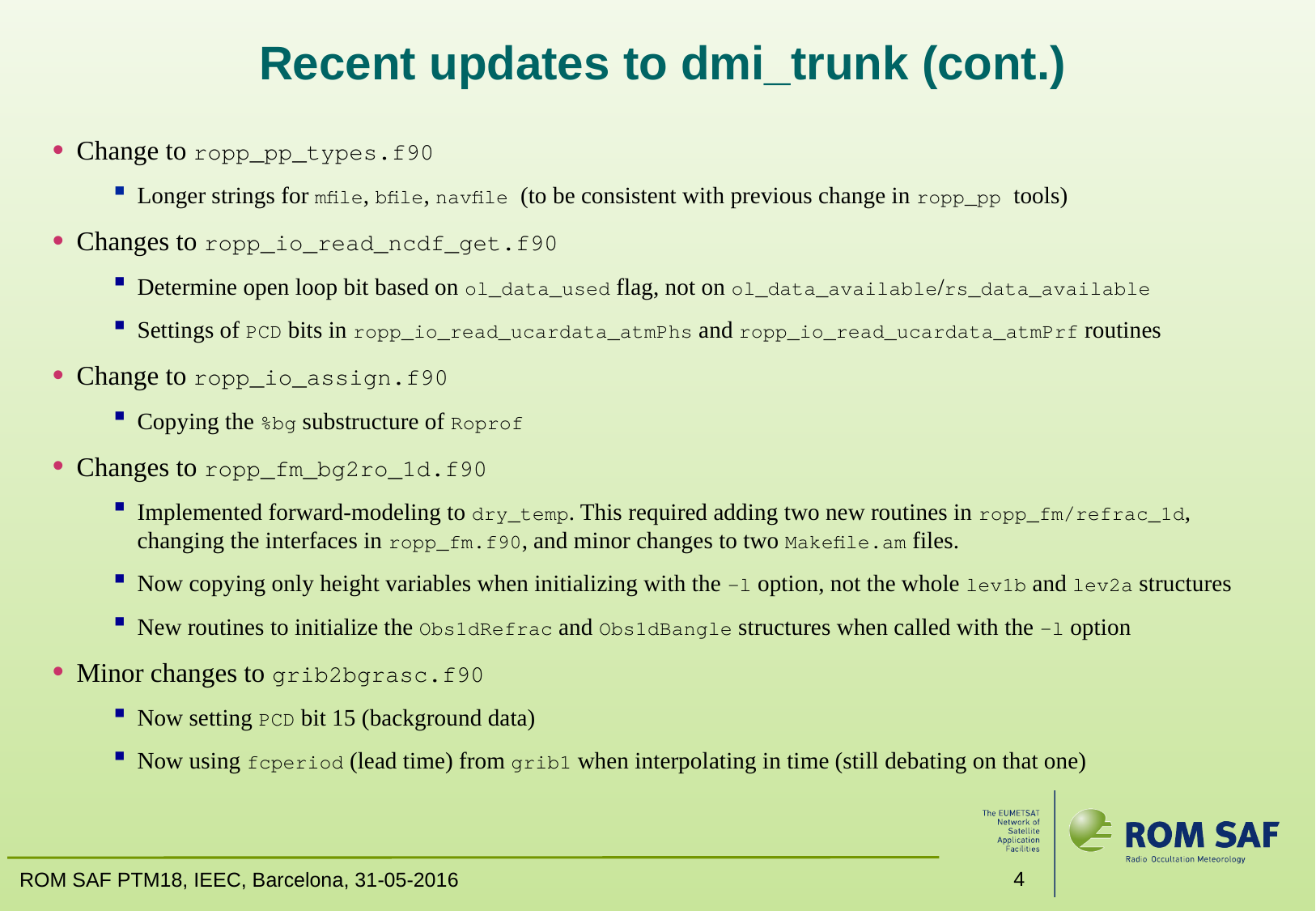

# Recent updates to dmi_trunk (cont.)
Change to ropp_pp_types.f90
Longer strings for mfile, bfile, navfile (to be consistent with previous change in ropp_pp tools)
Changes to ropp_io_read_ncdf_get.f90
Determine open loop bit based on ol_data_used flag, not on ol_data_available/rs_data_available
Settings of PCD bits in ropp_io_read_ucardata_atmPhs and ropp_io_read_ucardata_atmPrf routines
Change to ropp_io_assign.f90
Copying the %bg substructure of Roprof
Changes to ropp_fm_bg2ro_1d.f90
Implemented forward-modeling to dry_temp. This required adding two new routines in ropp_fm/refrac_1d, changing the interfaces in ropp_fm.f90, and minor changes to two Makefile.am files.
Now copying only height variables when initializing with the -l option, not the whole lev1b and lev2a structures
New routines to initialize the Obs1dRefrac and Obs1dBangle structures when called with the -l option
Minor changes to grib2bgrasc.f90
Now setting PCD bit 15 (background data)
Now using fcperiod (lead time) from grib1 when interpolating in time (still debating on that one)